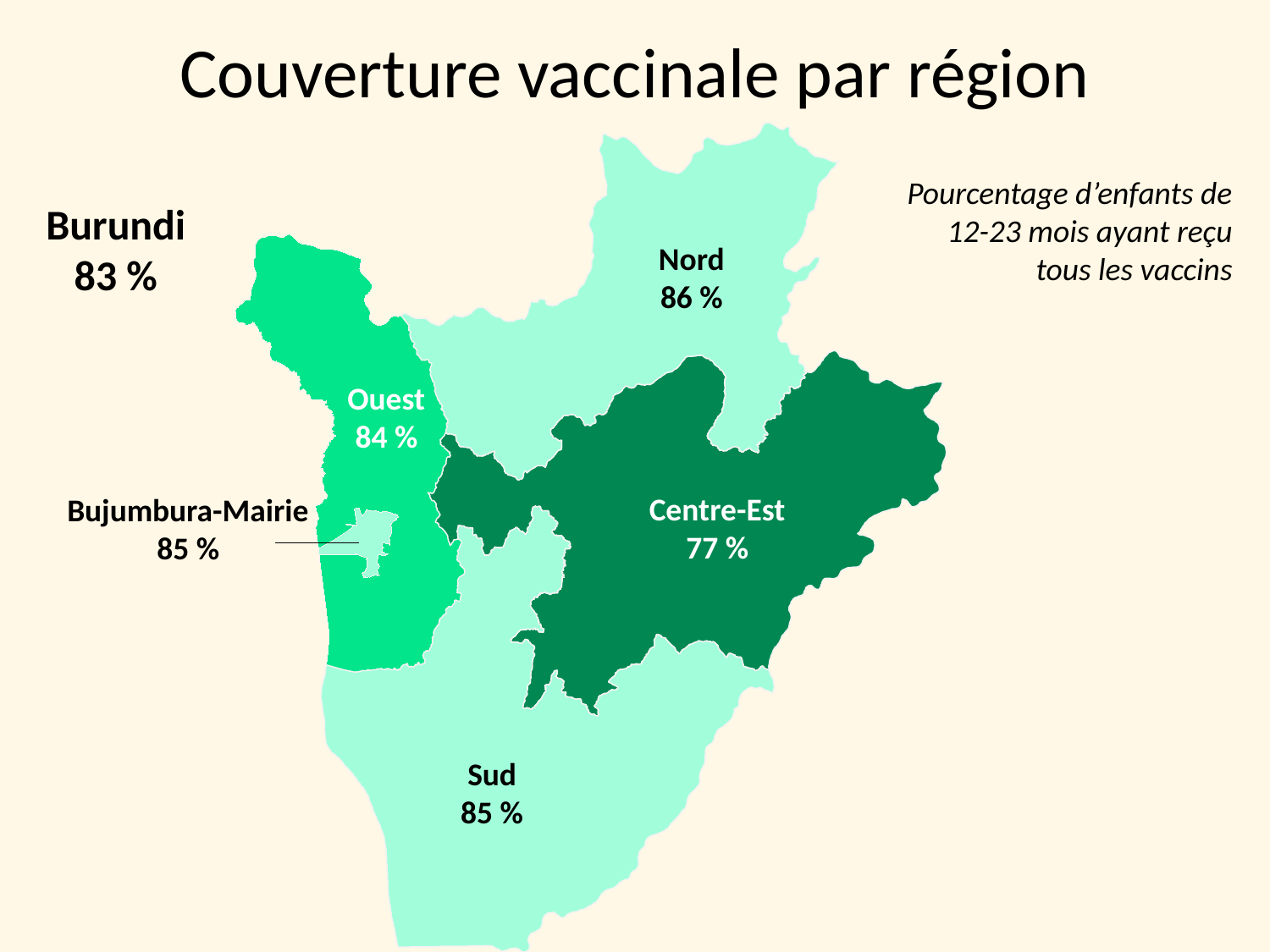

# Couverture vaccinale par région

Nord
86 %

Ouest
84 %
Centre-Est
77 %
Bujumbura-Mairie
85 %

Sud
85 %
Pourcentage d’enfants de 12-23 mois ayant reçu tous les vaccins
Burundi
83 %